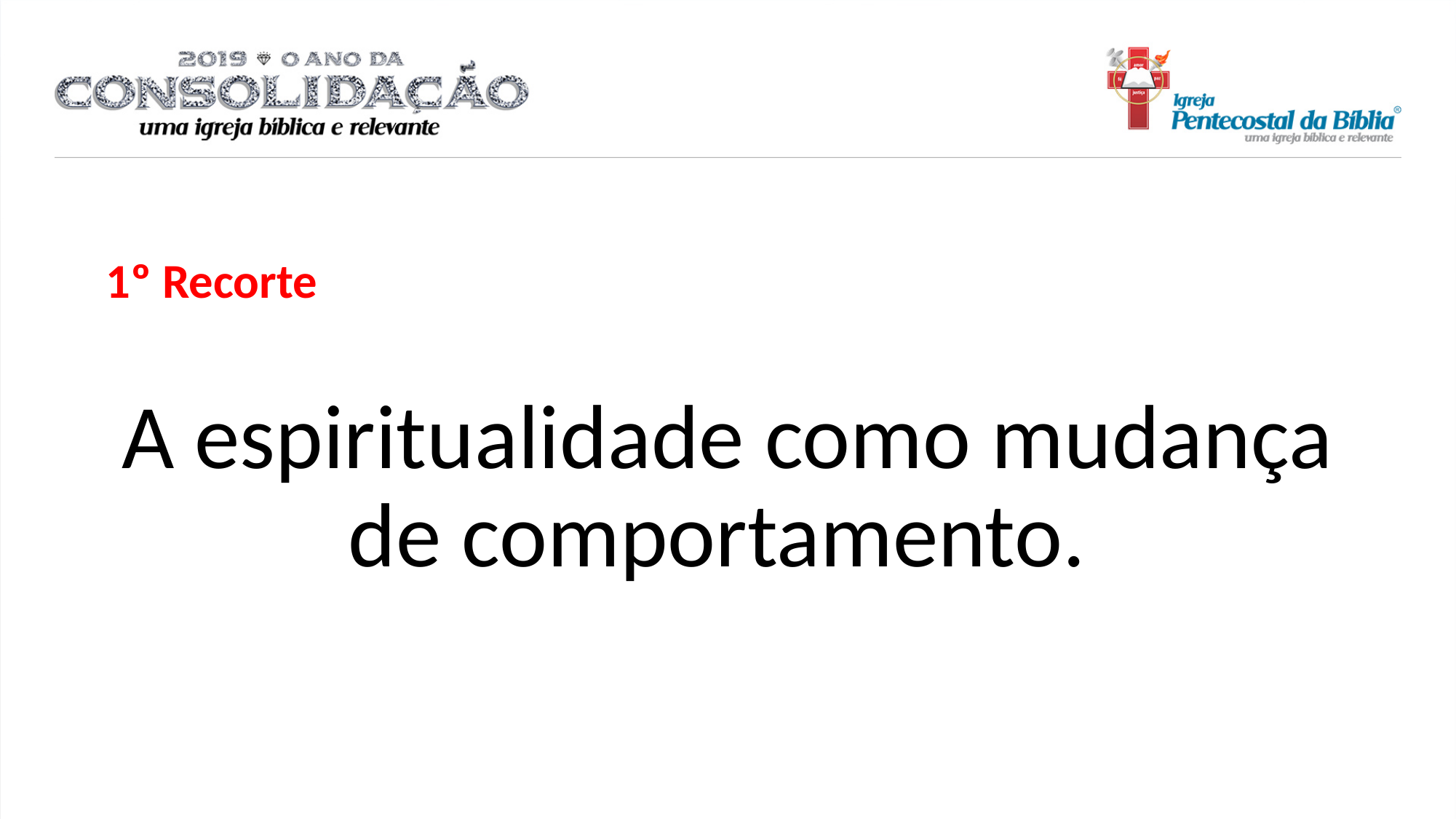

1º Recorte

A espiritualidade como mudança de comportamento.